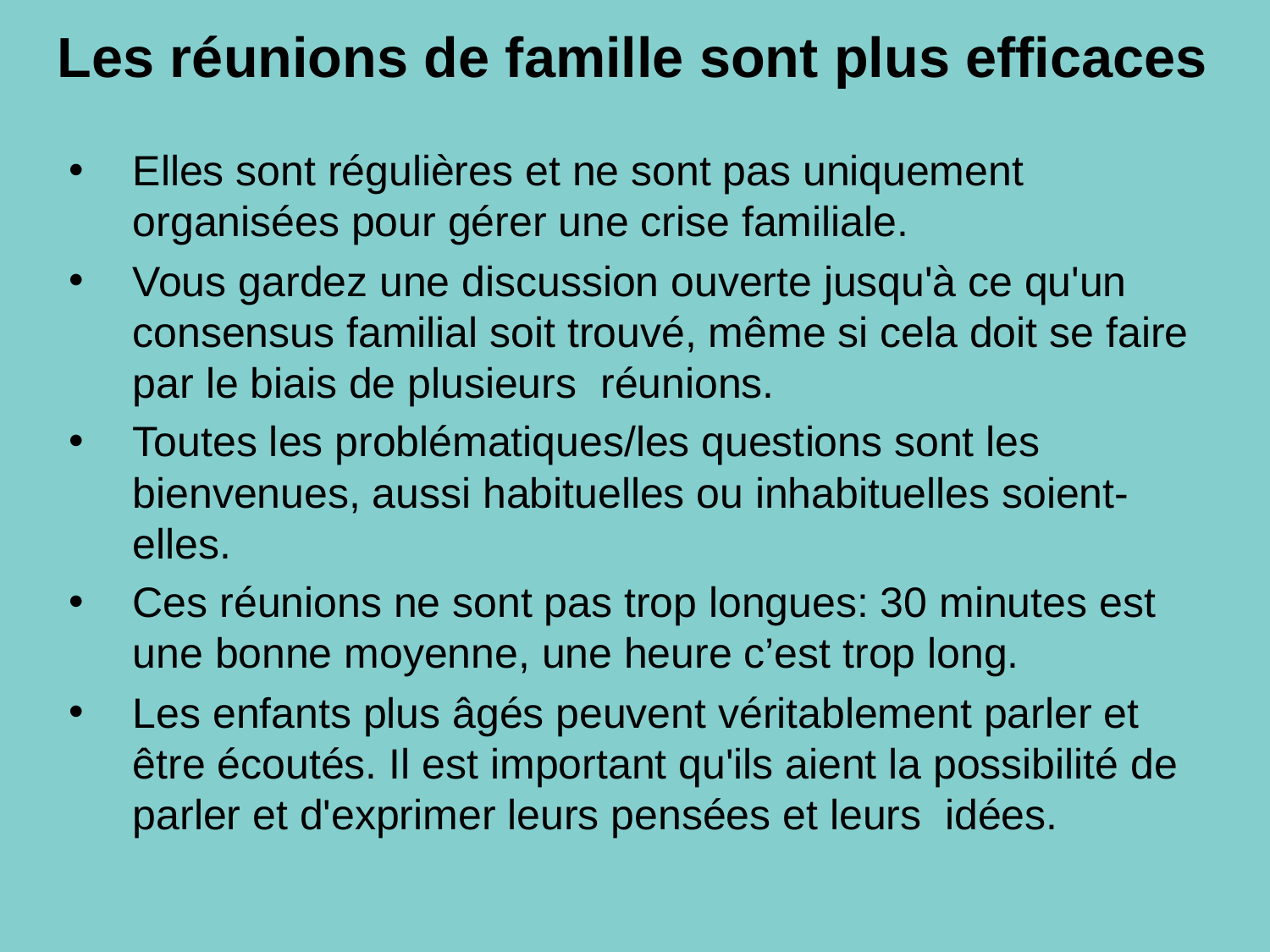

# Les réunions de famille sont plus efficaces
Elles sont régulières et ne sont pas uniquement organisées pour gérer une crise familiale.
Vous gardez une discussion ouverte jusqu'à ce qu'un consensus familial soit trouvé, même si cela doit se faire par le biais de plusieurs  réunions.
Toutes les problématiques/les questions sont les bienvenues, aussi habituelles ou inhabituelles soient-elles.
Ces réunions ne sont pas trop longues: 30 minutes est une bonne moyenne, une heure c’est trop long.
Les enfants plus âgés peuvent véritablement parler et être écoutés. Il est important qu'ils aient la possibilité de parler et d'exprimer leurs pensées et leurs  idées.